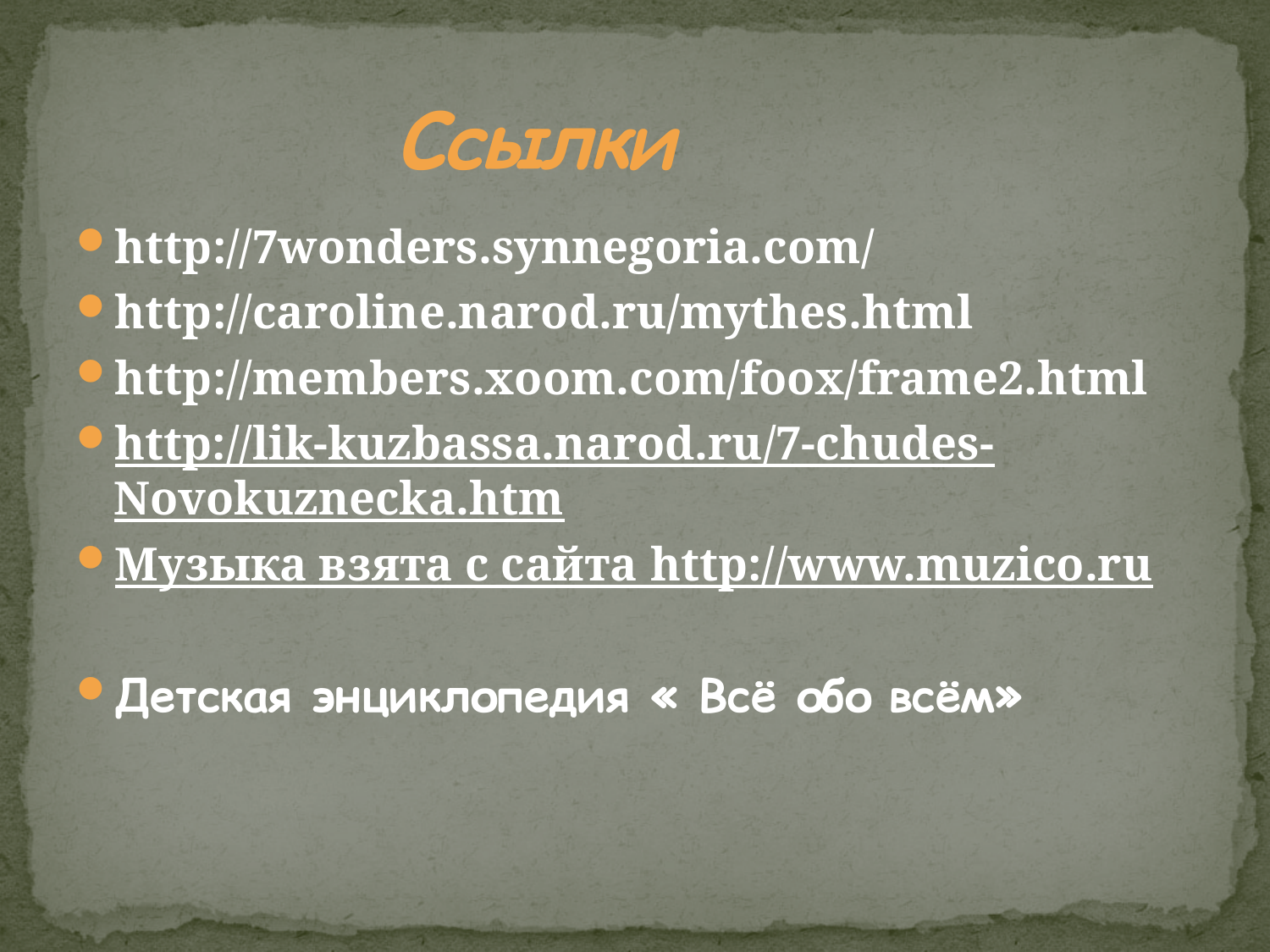

# Ссылки
http://7wonders.synnegoria.com/
http://caroline.narod.ru/mythes.html
http://members.xoom.com/foox/frame2.html
http://lik-kuzbassa.narod.ru/7-chudes-Novokuznecka.htm
Музыка взята с сайта http://www.muzico.ru

Детская энциклопедия « Всё обо всём»